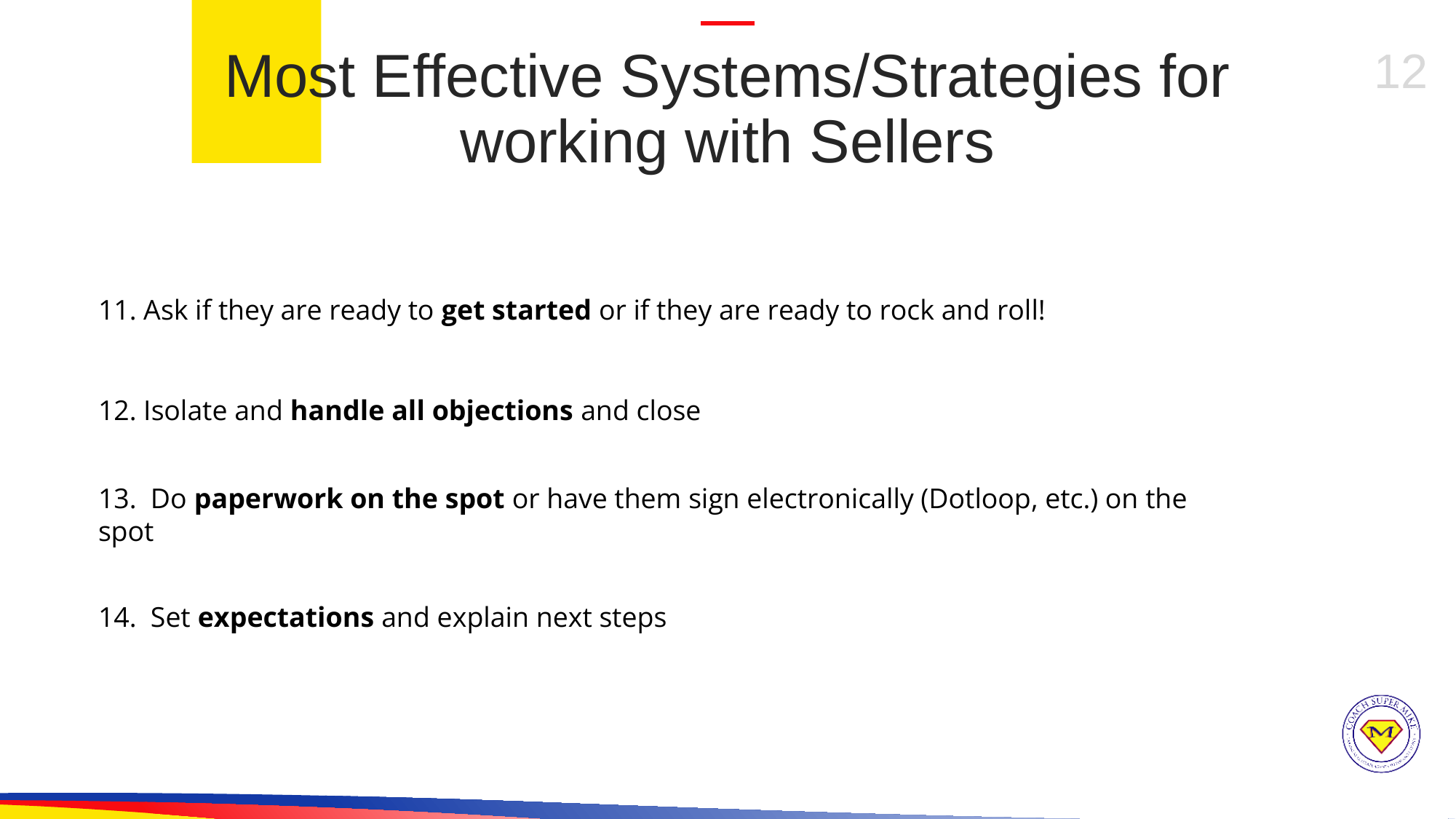

Most Effective Systems/Strategies for working with Sellers
11. Ask if they are ready to get started or if they are ready to rock and roll!
12. Isolate and handle all objections and close
13.  Do paperwork on the spot or have them sign electronically (Dotloop, etc.) on the spot
14.  Set expectations and explain next steps